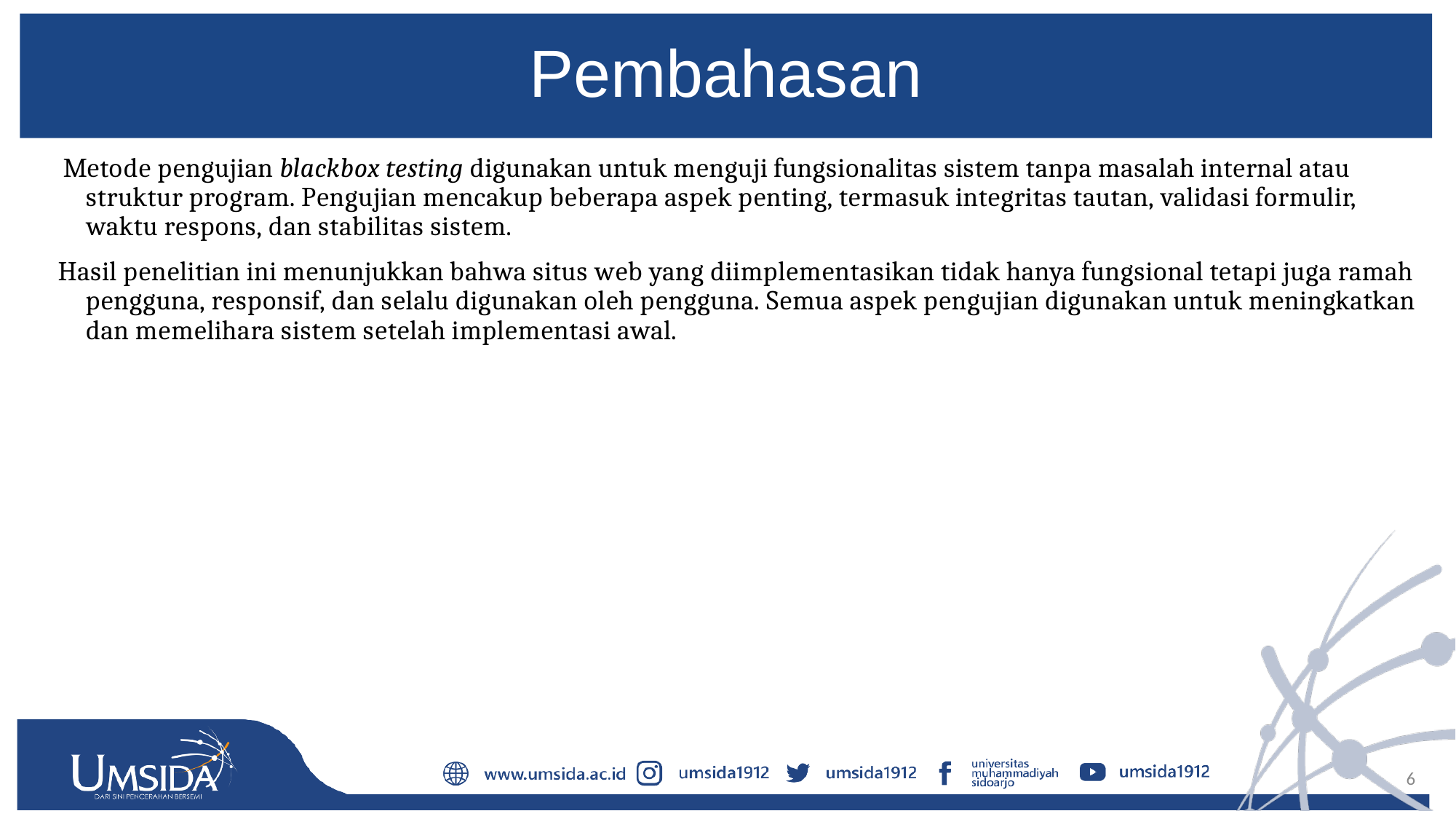

# Pembahasan
 Metode pengujian blackbox testing digunakan untuk menguji fungsionalitas sistem tanpa masalah internal atau struktur program. Pengujian mencakup beberapa aspek penting, termasuk integritas tautan, validasi formulir, waktu respons, dan stabilitas sistem.
Hasil penelitian ini menunjukkan bahwa situs web yang diimplementasikan tidak hanya fungsional tetapi juga ramah pengguna, responsif, dan selalu digunakan oleh pengguna. Semua aspek pengujian digunakan untuk meningkatkan dan memelihara sistem setelah implementasi awal.